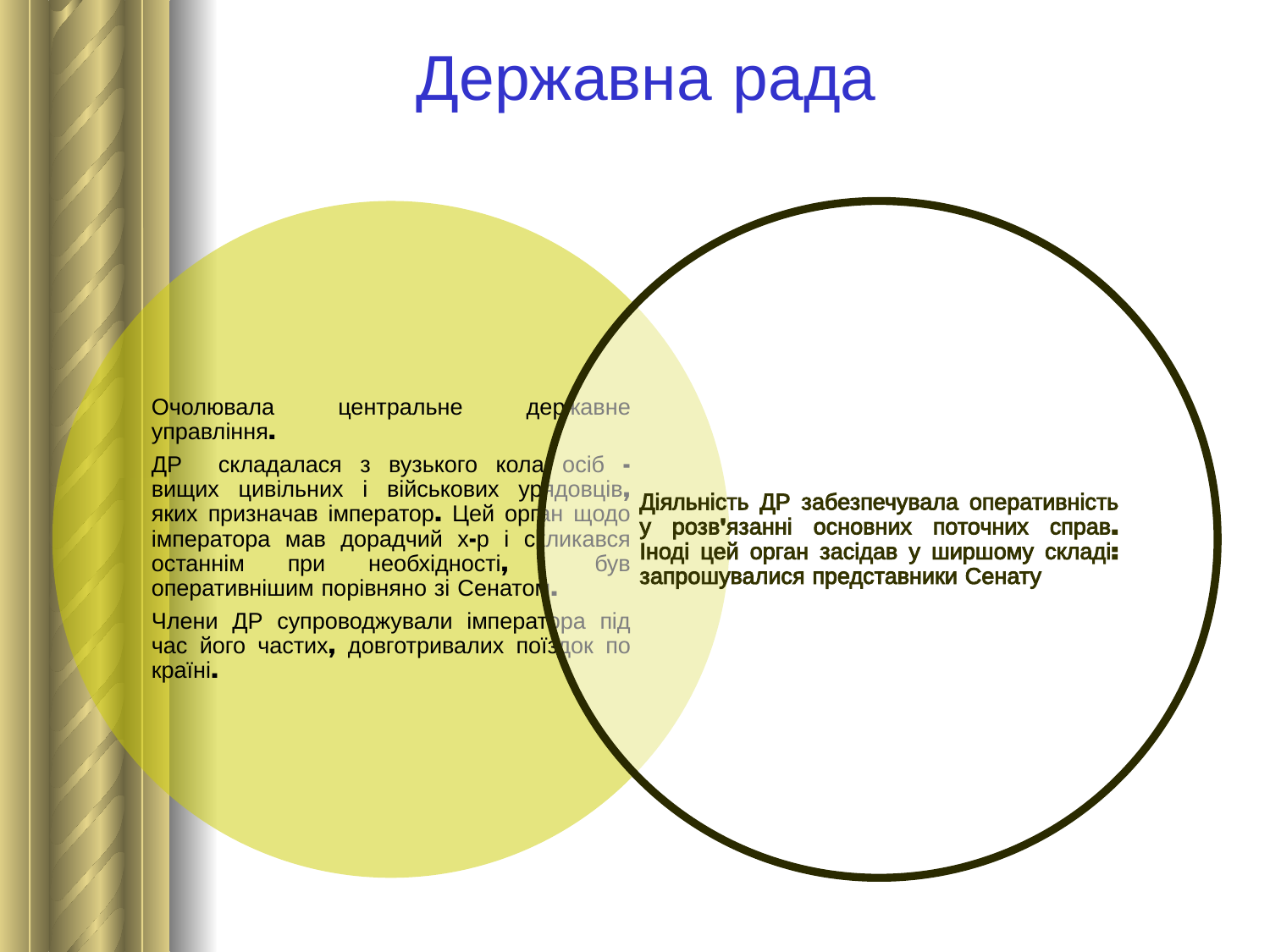

# Державна рада
Очолювала центральне державне управління.
ДР  складалася з вузького кола осіб - вищих цивільних і військових урядовців, яких призначав імператор. Цей орган щодо імператора мав дорадчий х-р і скликався останнім при необхідності,  був оперативнішим порівняно зі Сенатом.
Члени ДР супроводжували імператора під час його частих, довготривалих поїздок по країні.
Діяльність ДР забезпечувала оперативність у розв'язанні основних поточних справ. Іноді цей орган засідав у ширшому складі: запрошувалися представники Сенату